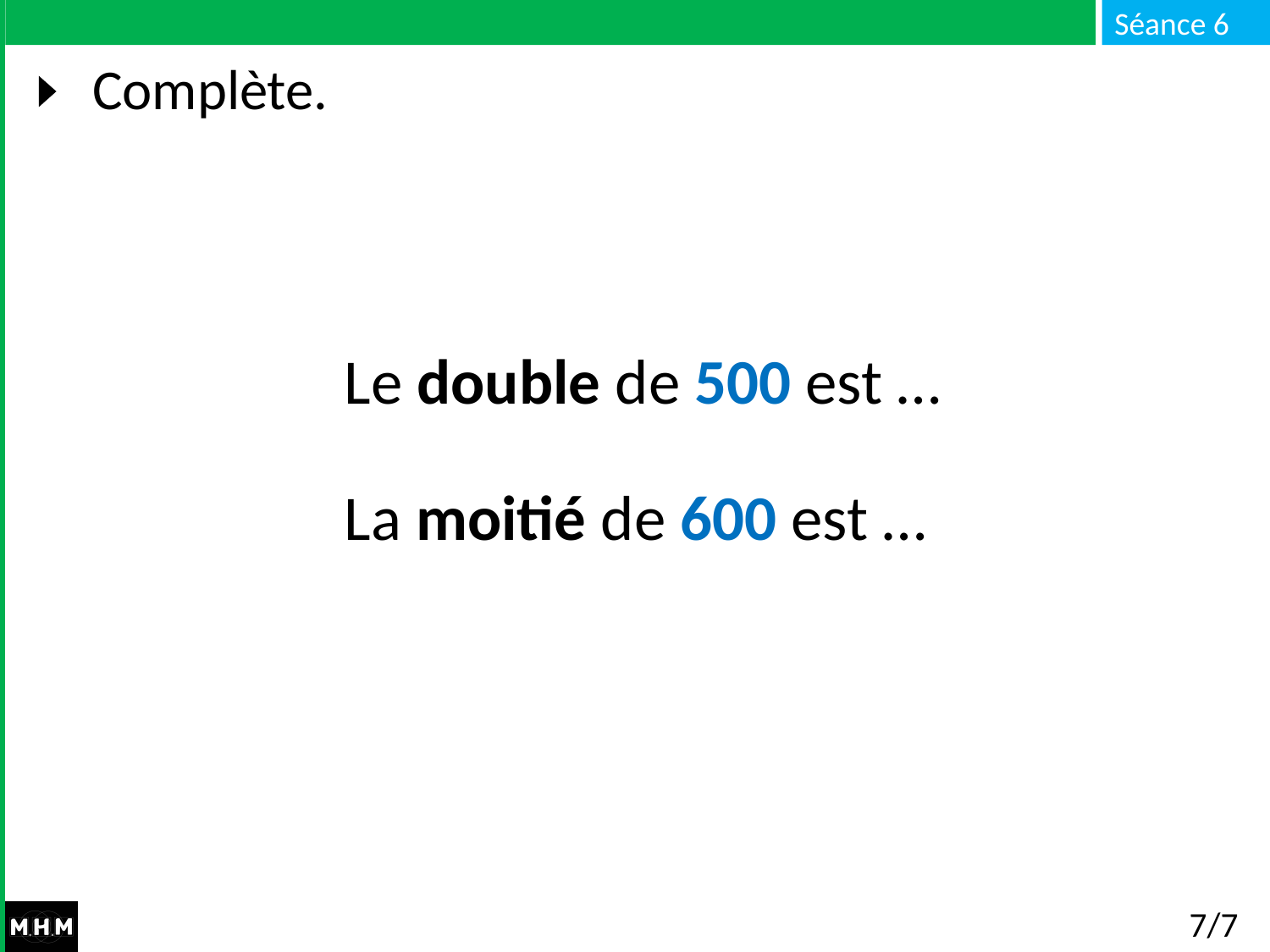

# Complète.

Le double de 500 est …

La moitié de 600 est …
7/7